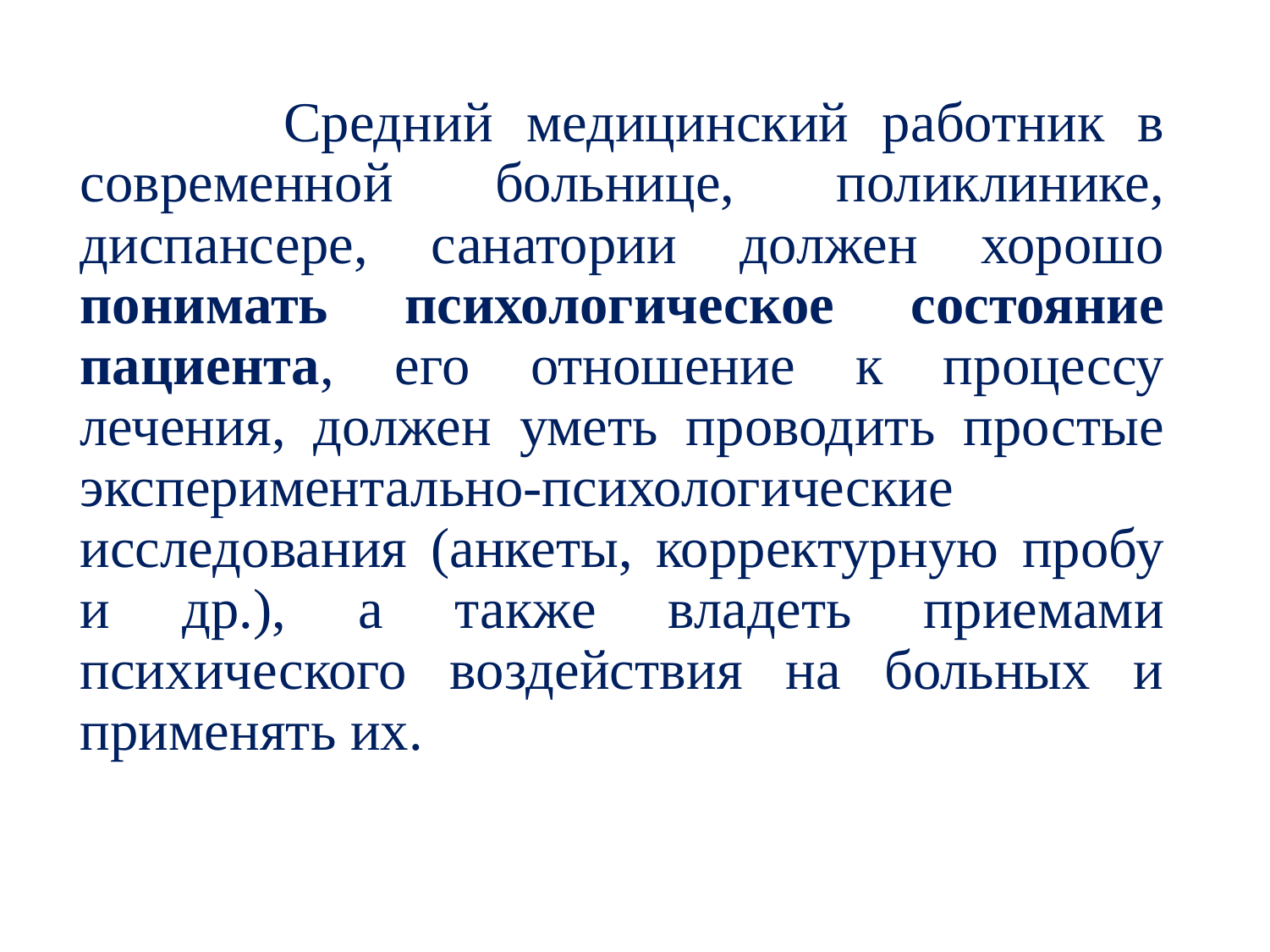

Средний медицинский работник в современной больнице, поликлинике, диспансере, санатории должен хорошо понимать психологическое состояние пациента, его отношение к процессу лечения, должен уметь проводить простые экспериментально-психологические исследования (анкеты, корректурную пробу и др.), а также владеть приемами психического воздействия на больных и применять их.